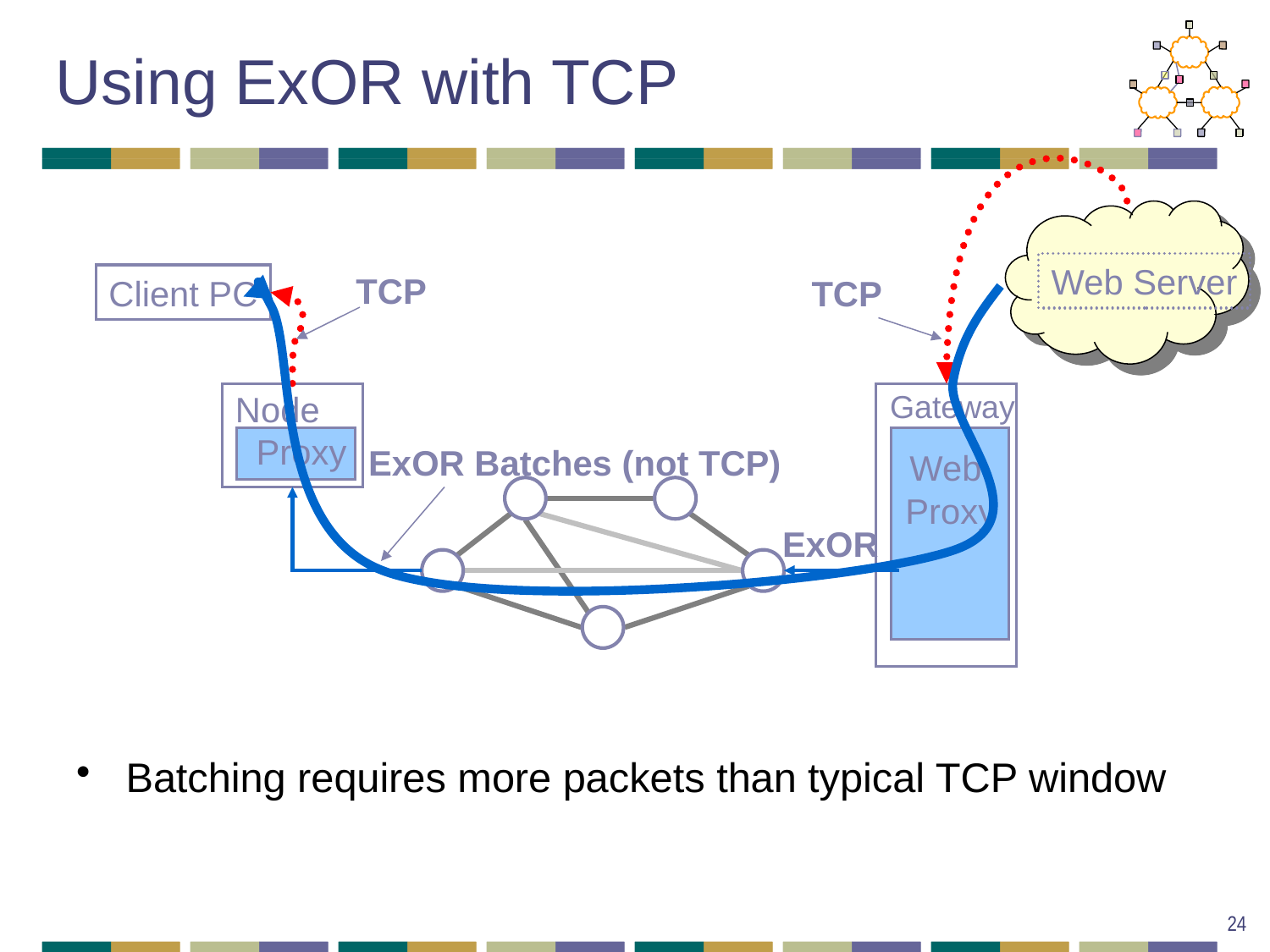

# Using ExOR with TCP

Web Server

TCP
TCP

ExOR Batches (not TCP)

Client PC
Node
Gateway

Proxy

Web
Proxy

ExOR

Batching requires more packets than typical TCP window
24